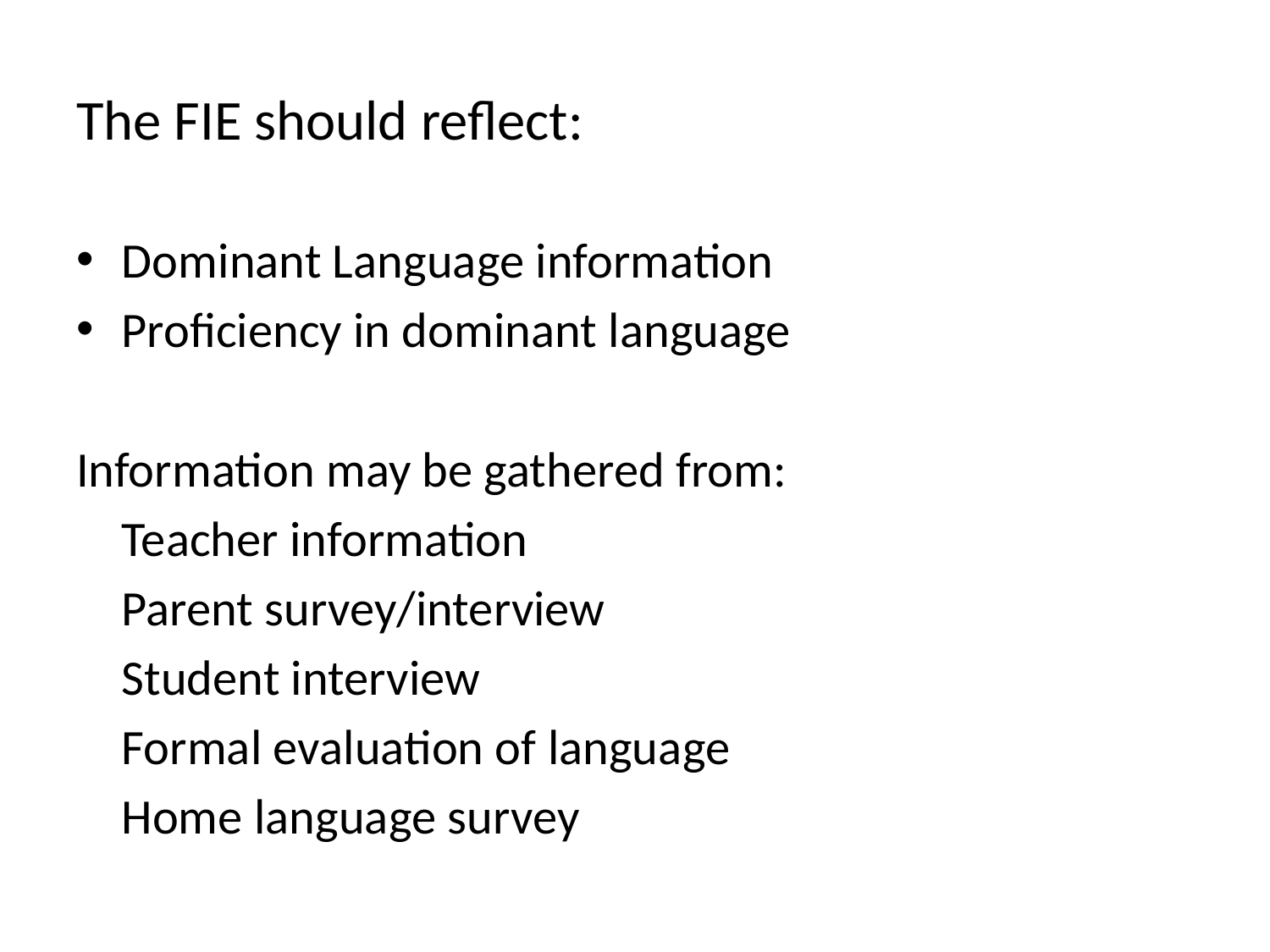

# The FIE should reflect:
Dominant Language information
Proficiency in dominant language

Information may be gathered from:
		Teacher information
		Parent survey/interview
		Student interview
		Formal evaluation of language
		Home language survey